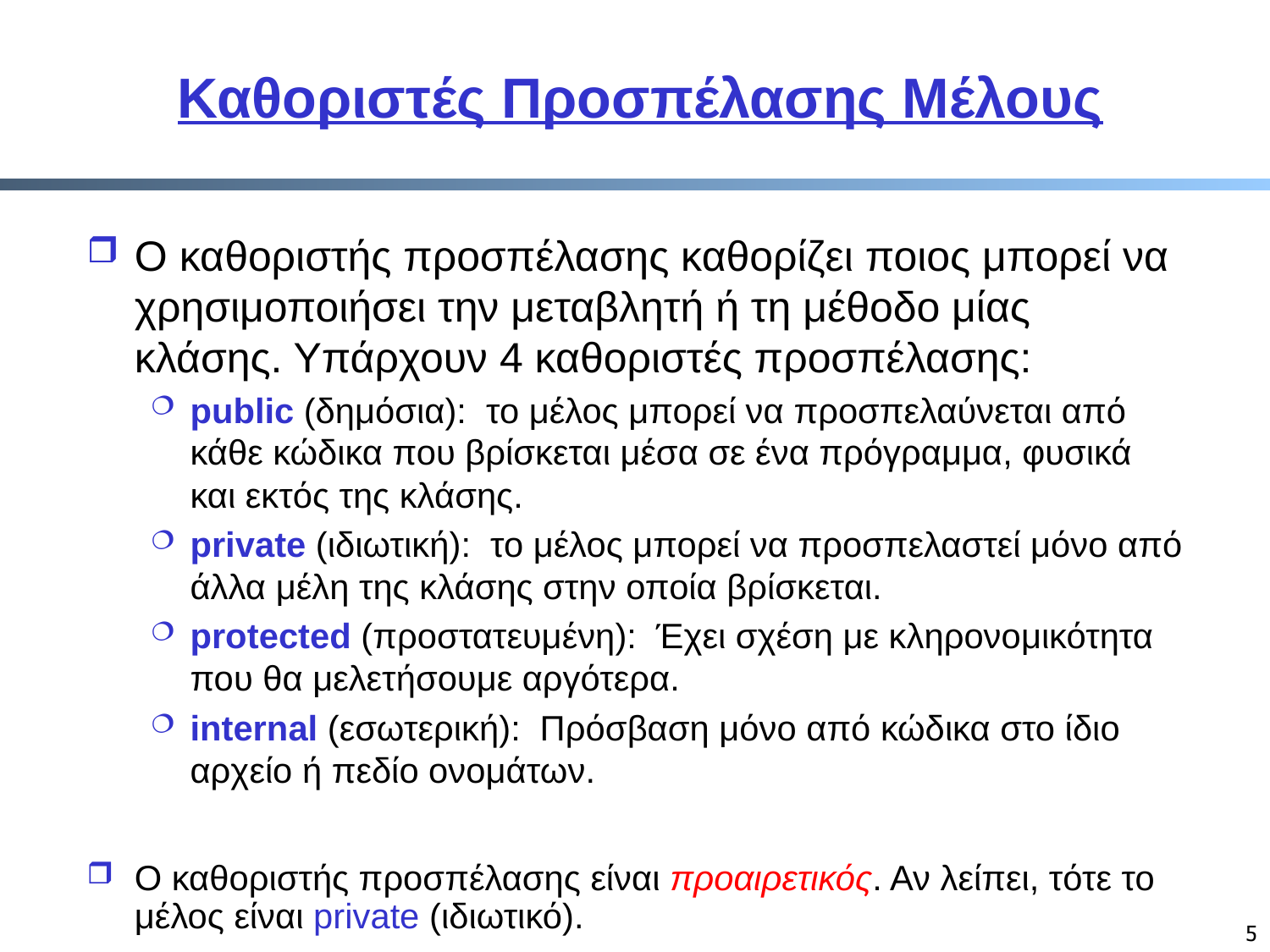

# Καθοριστές Προσπέλασης Μέλους
Ο καθοριστής προσπέλασης καθορίζει ποιος μπορεί να χρησιμοποιήσει την μεταβλητή ή τη μέθοδο μίας κλάσης. Υπάρχουν 4 καθοριστές προσπέλασης:
public (δημόσια):  το μέλος μπορεί να προσπελαύνεται από κάθε κώδικα που βρίσκεται μέσα σε ένα πρόγραμμα, φυσικά και εκτός της κλάσης.
private (ιδιωτική):  το μέλος μπορεί να προσπελαστεί μόνο από άλλα μέλη της κλάσης στην οποία βρίσκεται.
protected (προστατευμένη):  Έχει σχέση με κληρονομικότητα που θα μελετήσουμε αργότερα.
internal (εσωτερική):  Πρόσβαση μόνο από κώδικα στο ίδιο αρχείο ή πεδίο ονομάτων.

Ο καθοριστής προσπέλασης είναι προαιρετικός. Αν λείπει, τότε το μέλος είναι private (ιδιωτικό).
5